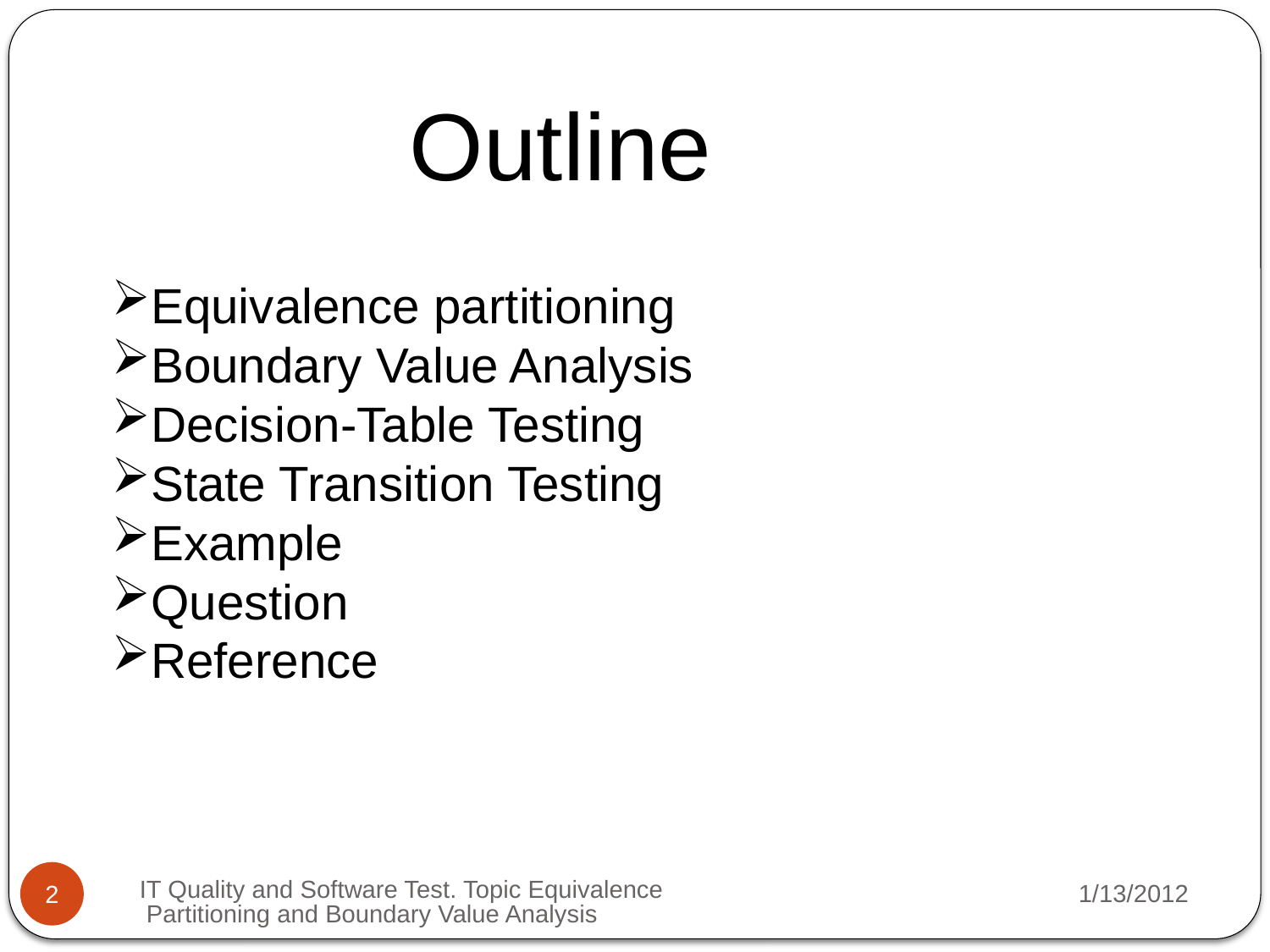

Outline
Equivalence partitioning
Boundary Value Analysis
Decision-Table Testing
State Transition Testing
Example
Question
Reference

IT Quality and Software Test. Topic Equivalence Partitioning and Boundary Value Analysis
1/13/2012
2